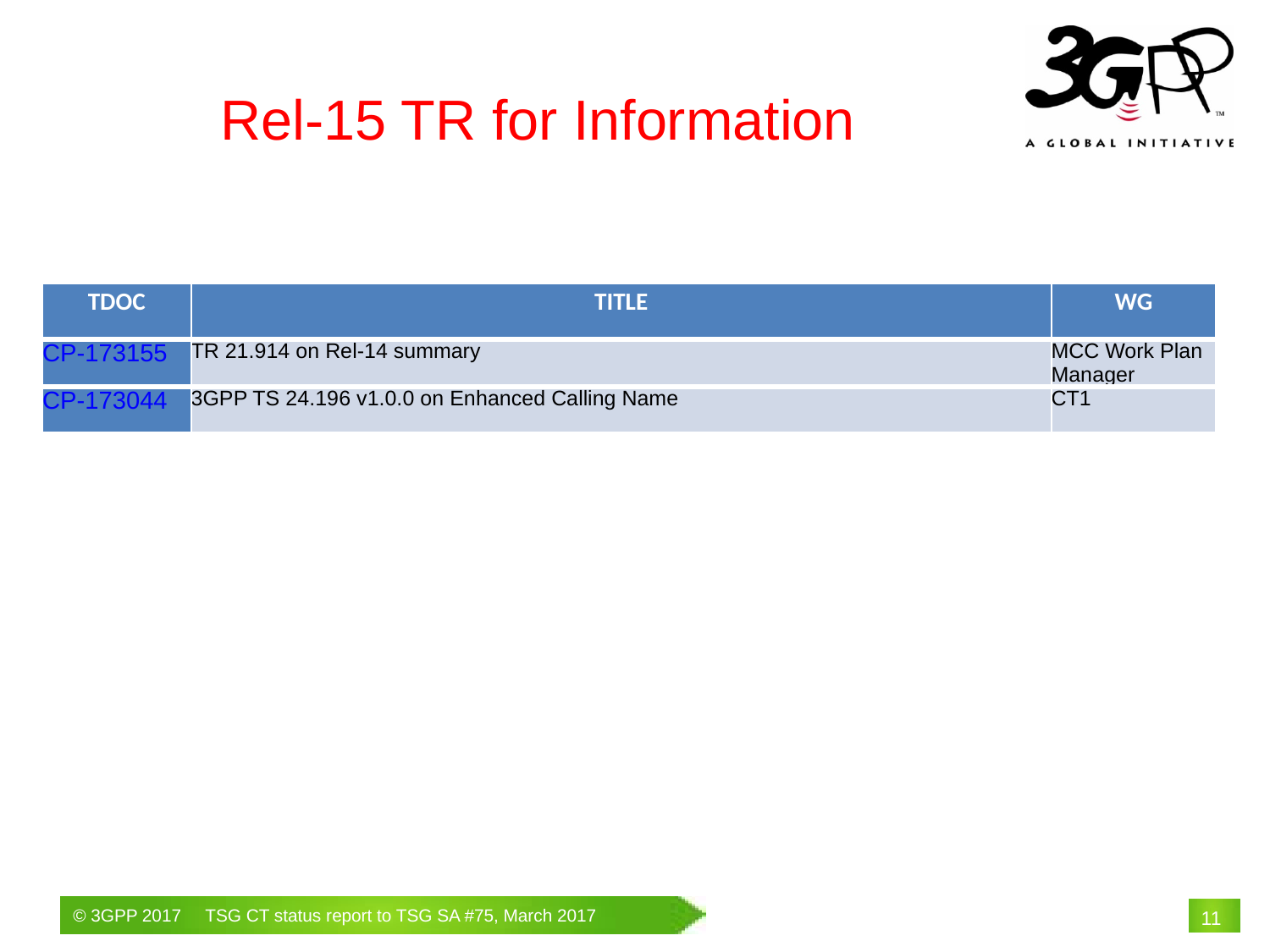

Rel-15 TR for Information

| TDOC | TITLE | WG |
| --- | --- | --- |
| CP-173155 | TR 21.914 on Rel-14 summary | MCC Work Plan Manager |
| CP-173044 | 3GPP TS 24.196 v1.0.0 on Enhanced Calling Name | CT1 |

# 11